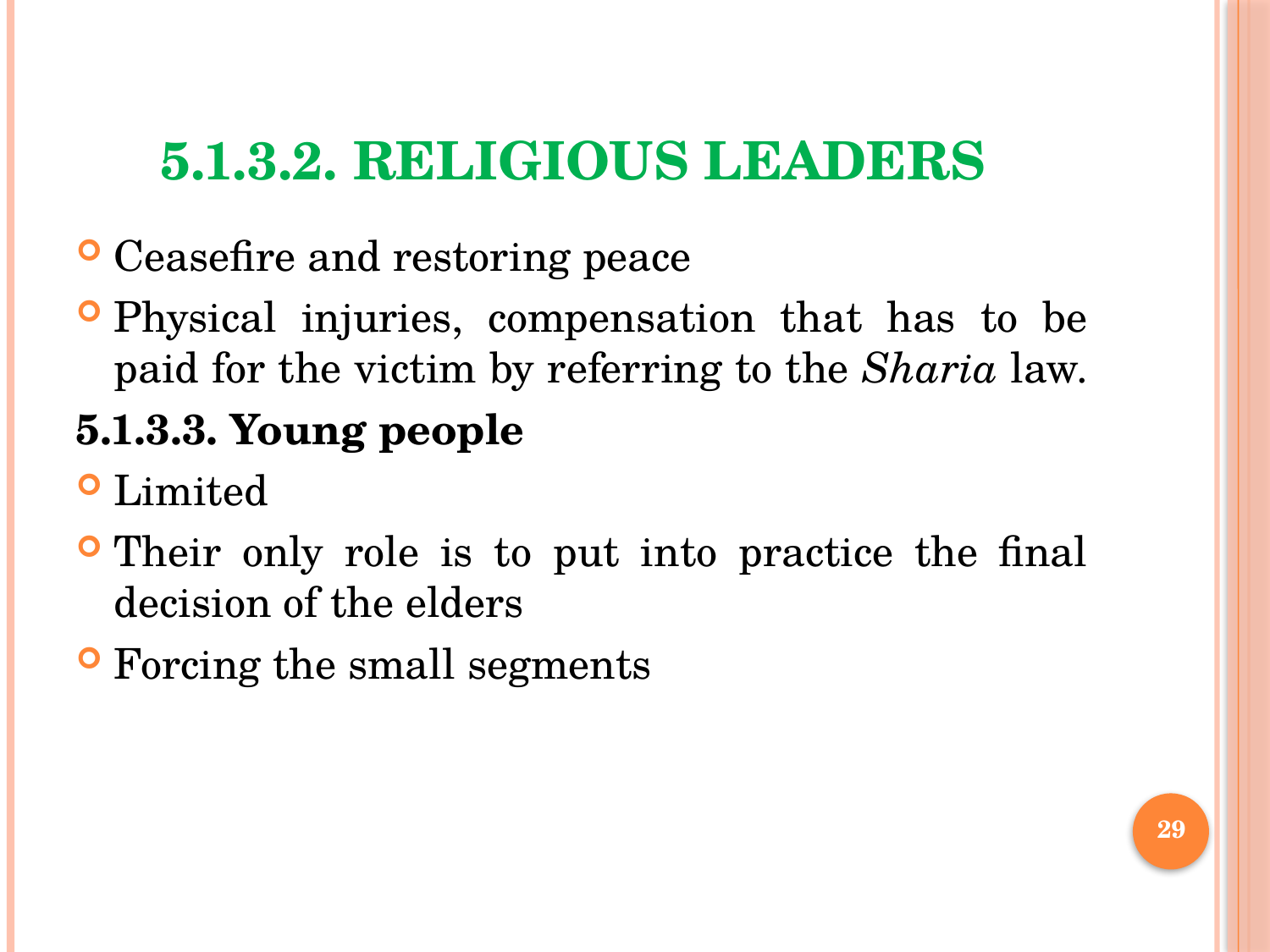

# 5.1.3.2. Religious leaders
Ceasefire and restoring peace
Physical injuries, compensation that has to be paid for the victim by referring to the Sharia law.
5.1.3.3. Young people
Limited
Their only role is to put into practice the final decision of the elders
Forcing the small segments
29